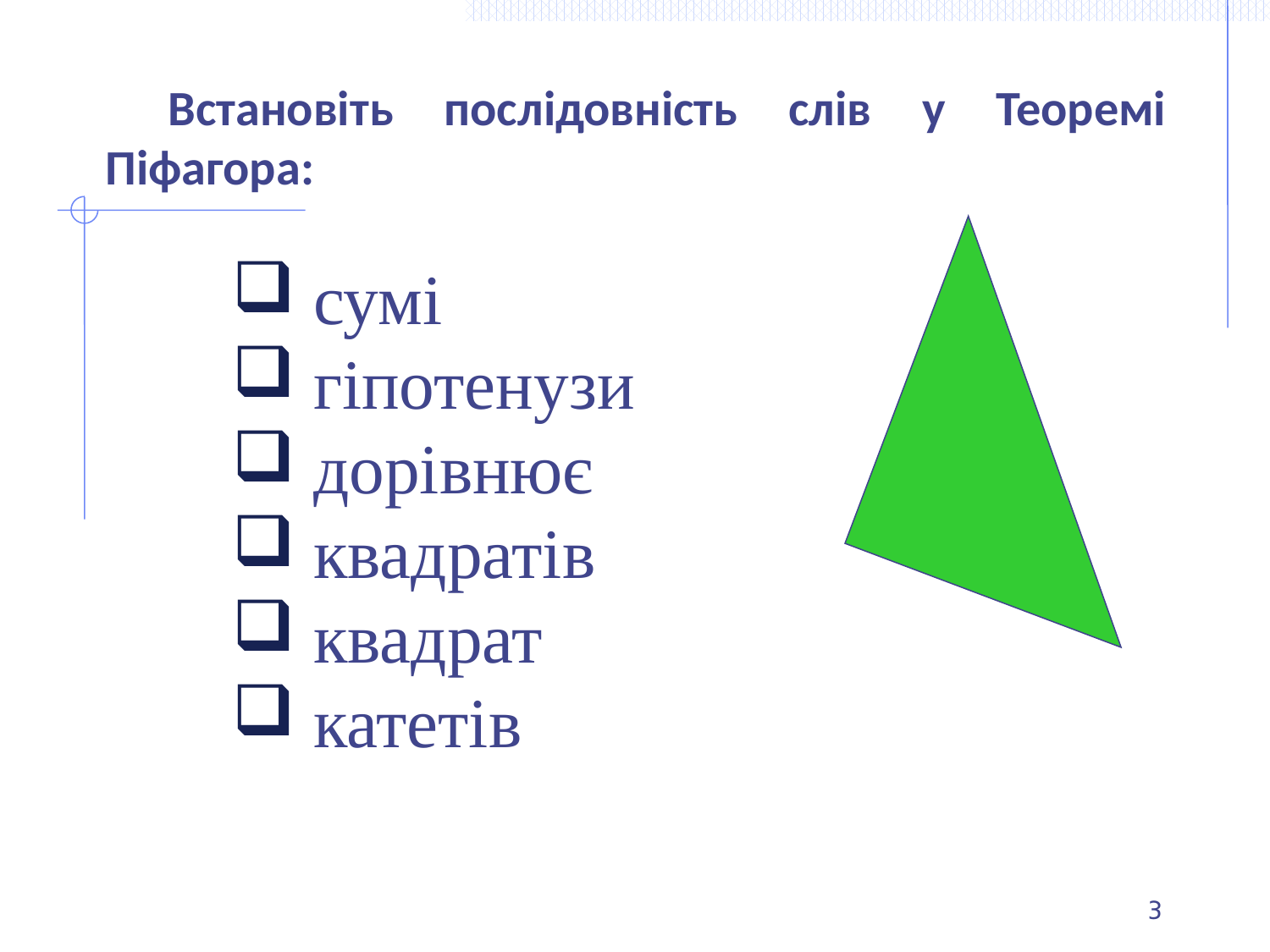

Встановіть послідовність слів у Теоремі Піфагора:

 сумі
 гіпотенузи
 дорівнює
 квадратів
 квадрат
 катетів

3